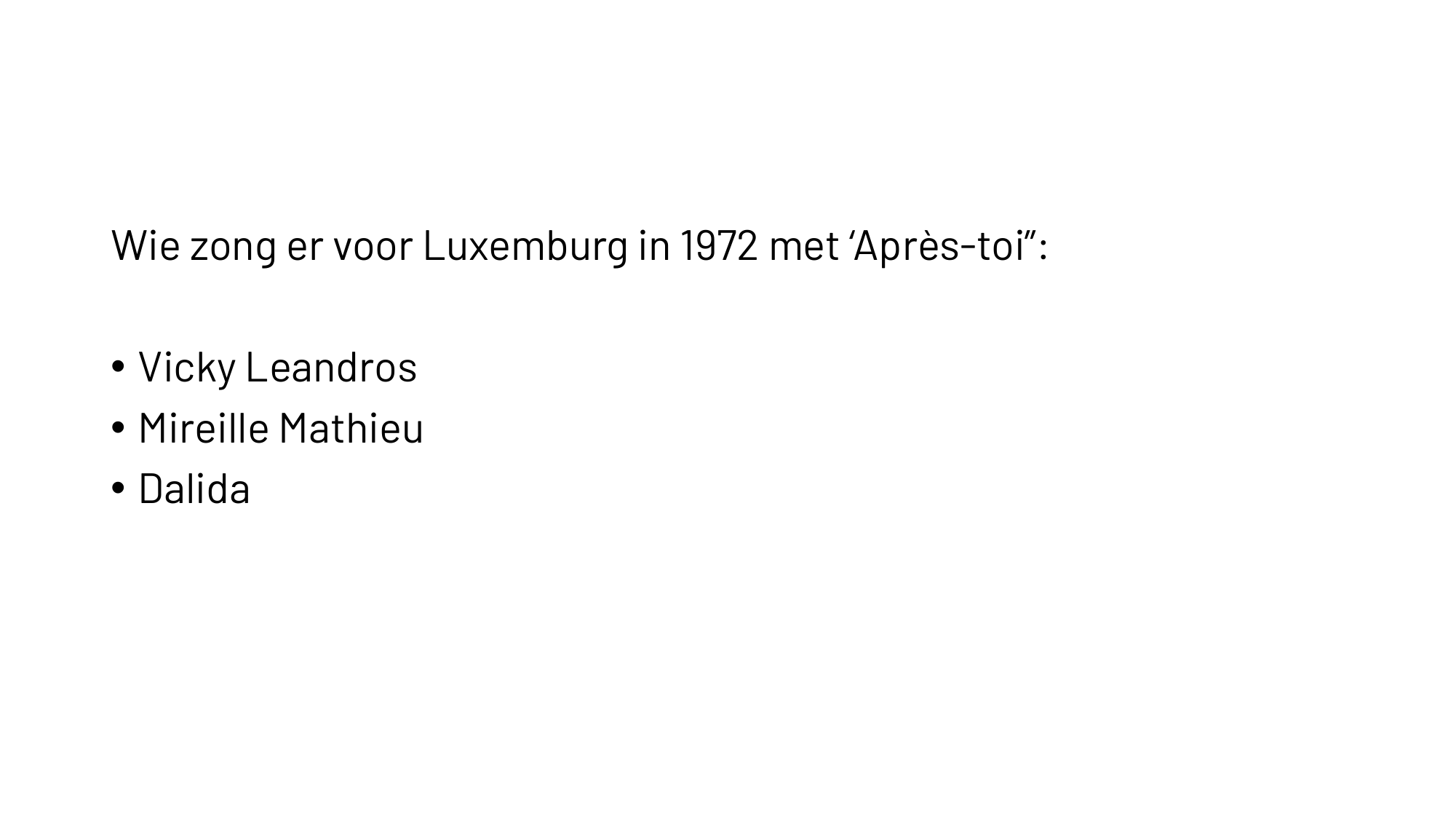

Wie zong er voor Luxemburg in 1972 met ‘Après-toi”:

Vicky Leandros
Mireille Mathieu
Dalida